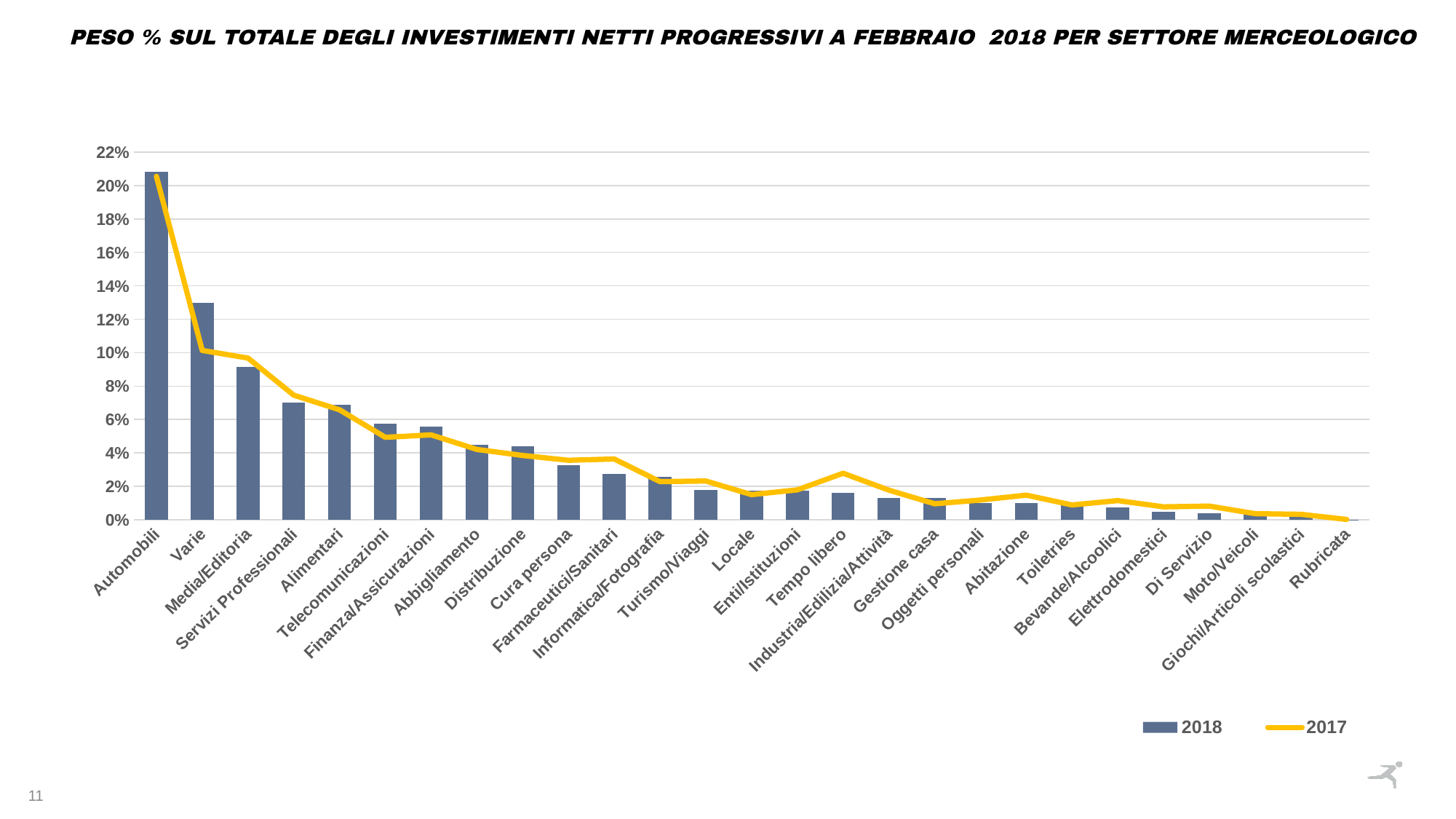

PESO % SUL TOTALE DEGLI INVESTIMENTI NETTI progressivi a FEBBRAIO  2018 PER SETTORE MERCEOLOGICO

### Chart

| Category | 2018 | 2017 |
|---|---|---|
| Automobili | 0.20804739418109458 | 0.20555797904260112 |
| Varie | 0.12966122799766547 | 0.10134388683654656 |
| Media/Editoria | 0.0915311935042794 | 0.09674915744823563 |
| Servizi Professionali | 0.07034414012331412 | 0.07456668152316272 |
| Alimentari | 0.06879472734813018 | 0.06581396406419242 |
| Telecomunicazioni | 0.05742725687542214 | 0.04930580363866218 |
| Finanza/Assicurazioni | 0.05555962512586086 | 0.05077556741563264 |
| Abbigliamento | 0.0447173958677954 | 0.042055548717077826 |
| Distribuzione | 0.04394079832799047 | 0.03846363443224547 |
| Cura persona | 0.03265261265653759 | 0.035564153952545946 |
| Farmaceutici/Sanitari | 0.027373590201951407 | 0.036357535671251044 |
| Informatica/Fotografia | 0.02575475829077345 | 0.02279705731512674 |
| Turismo/Viaggi | 0.017820108393343703 | 0.023160138499343886 |
| Locale | 0.017458824999471614 | 0.015022404225591977 |
| Enti/Istituzioni | 0.01722137767851912 | 0.017873924284186826 |
| Tempo libero | 0.01626261230481229 | 0.0277907019295813 |
| Industria/Edilizia/Attività | 0.012992356169056331 | 0.017702744452816718 |
| Gestione casa | 0.012934888358636503 | 0.009532923191620008 |
| Oggetti personali | 0.010149498283218868 | 0.01176086839487011 |
| Abitazione | 0.009965312985586052 | 0.014711035431156627 |
| Toiletries | 0.008684639147495118 | 0.008841340804047478 |
| Bevande/Alcoolici | 0.007450193746517991 | 0.011429181043457163 |
| Elettrodomestici | 0.00461646940018134 | 0.00769539795483879 |
| Di Servizio | 0.0037981643968812828 | 0.008143643086070518 |
| Moto/Veicoli | 0.002936645214760377 | 0.0036071734798457464 |
| Giochi/Articoli scolastici | 0.001762951682300192 | 0.003222217765161392 |
| Rubricata | 0.00014123673840415297 | 0.0001553354001302079 |
11